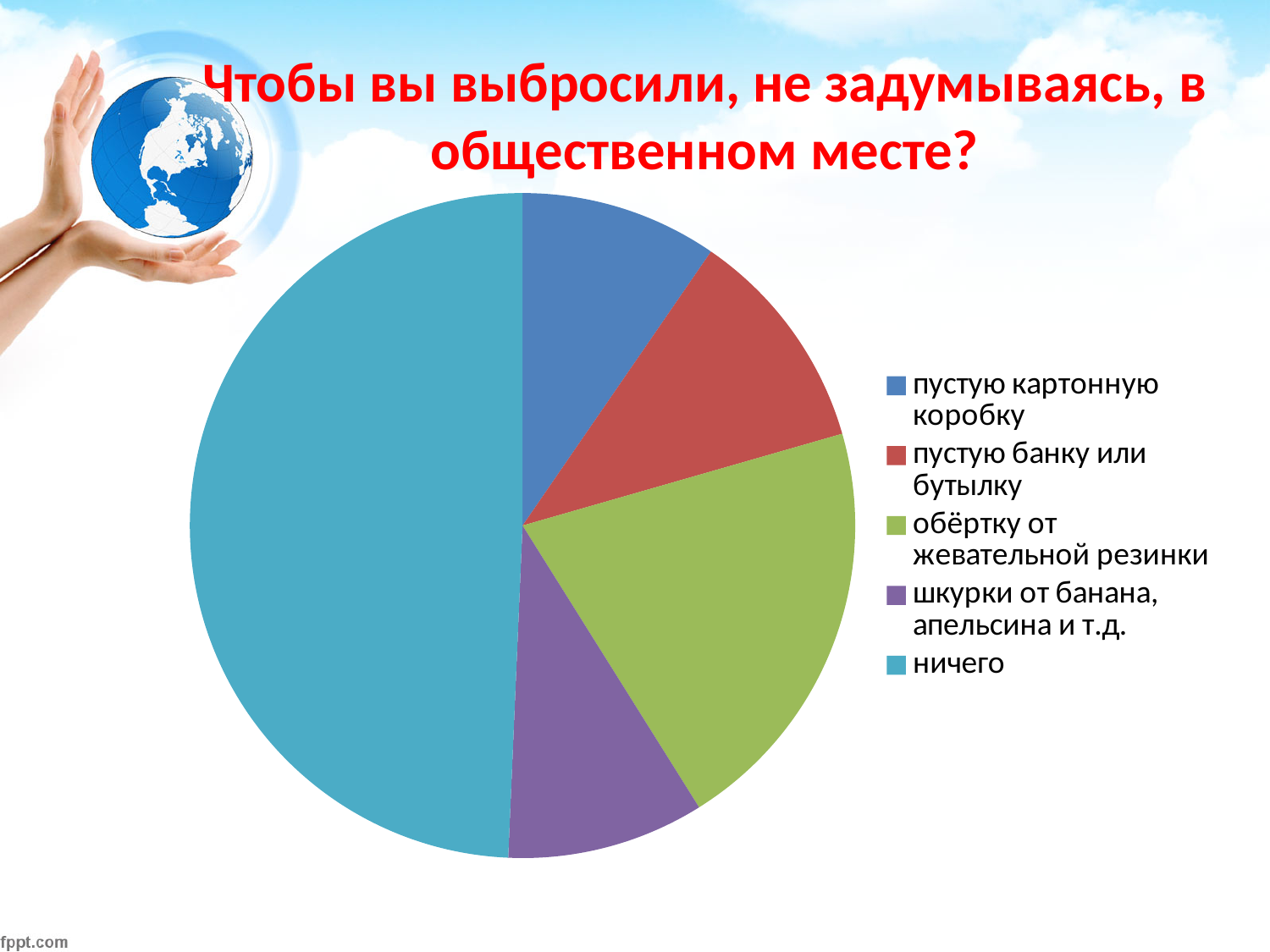

Чтобы вы выбросили, не задумываясь, в общественном месте?

### Chart

| Category | Чтобы вы выбросили, не задумываясь, в общественном месте? |
|---|---|
| пустую картонную коробку | 7.0 |
| пустую банку или бутылку | 8.0 |
| обёртку от жевательной резинки | 15.0 |
| шкурки от банана, апельсина и т.д. | 7.0 |
| ничего | 36.0 |